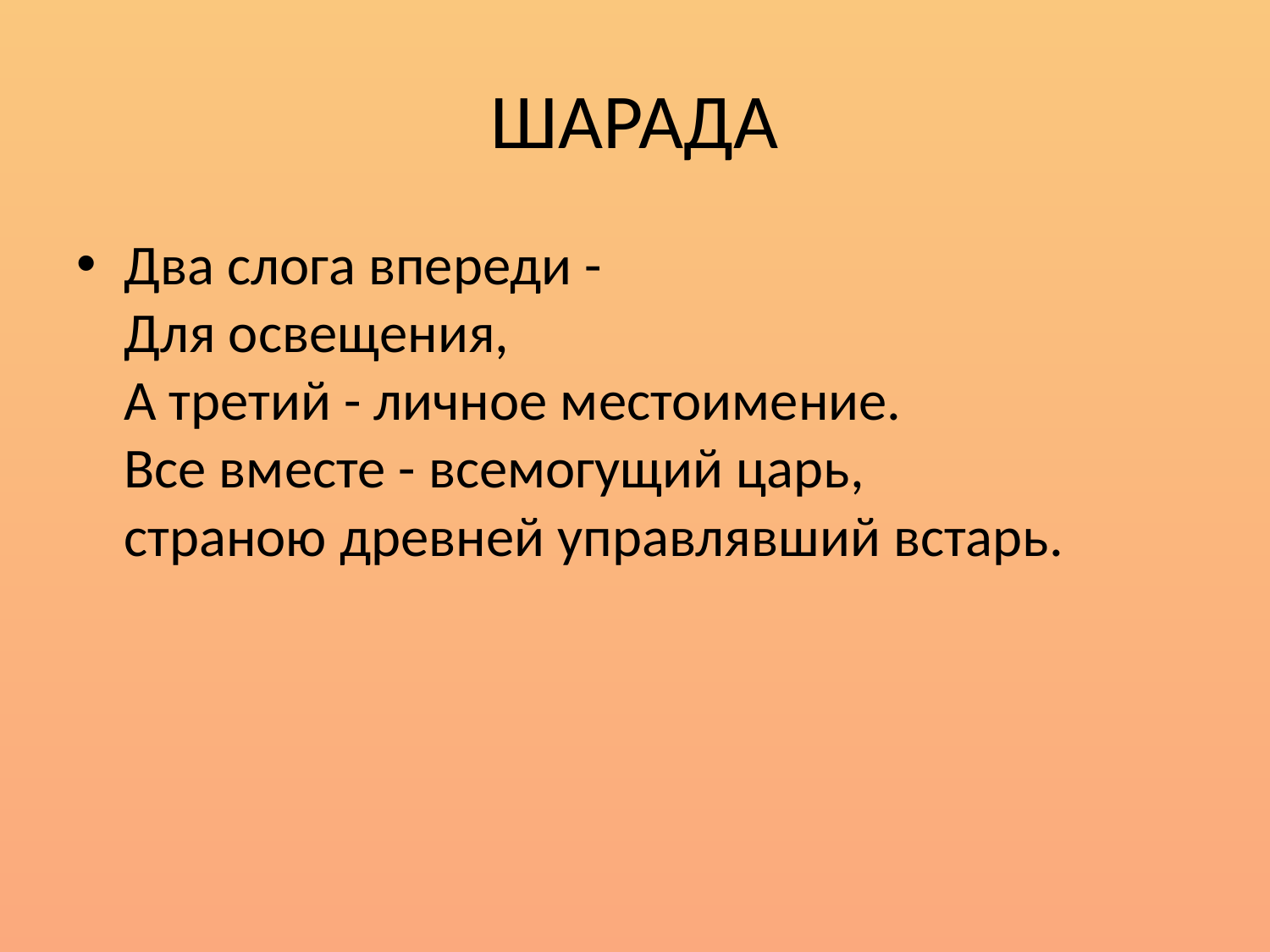

# ШАРАДА
Два слога впереди - 
Для освещения, 
А третий - личное местоимение.
Все вместе - всемогущий царь, 
страною древней управлявший встарь.